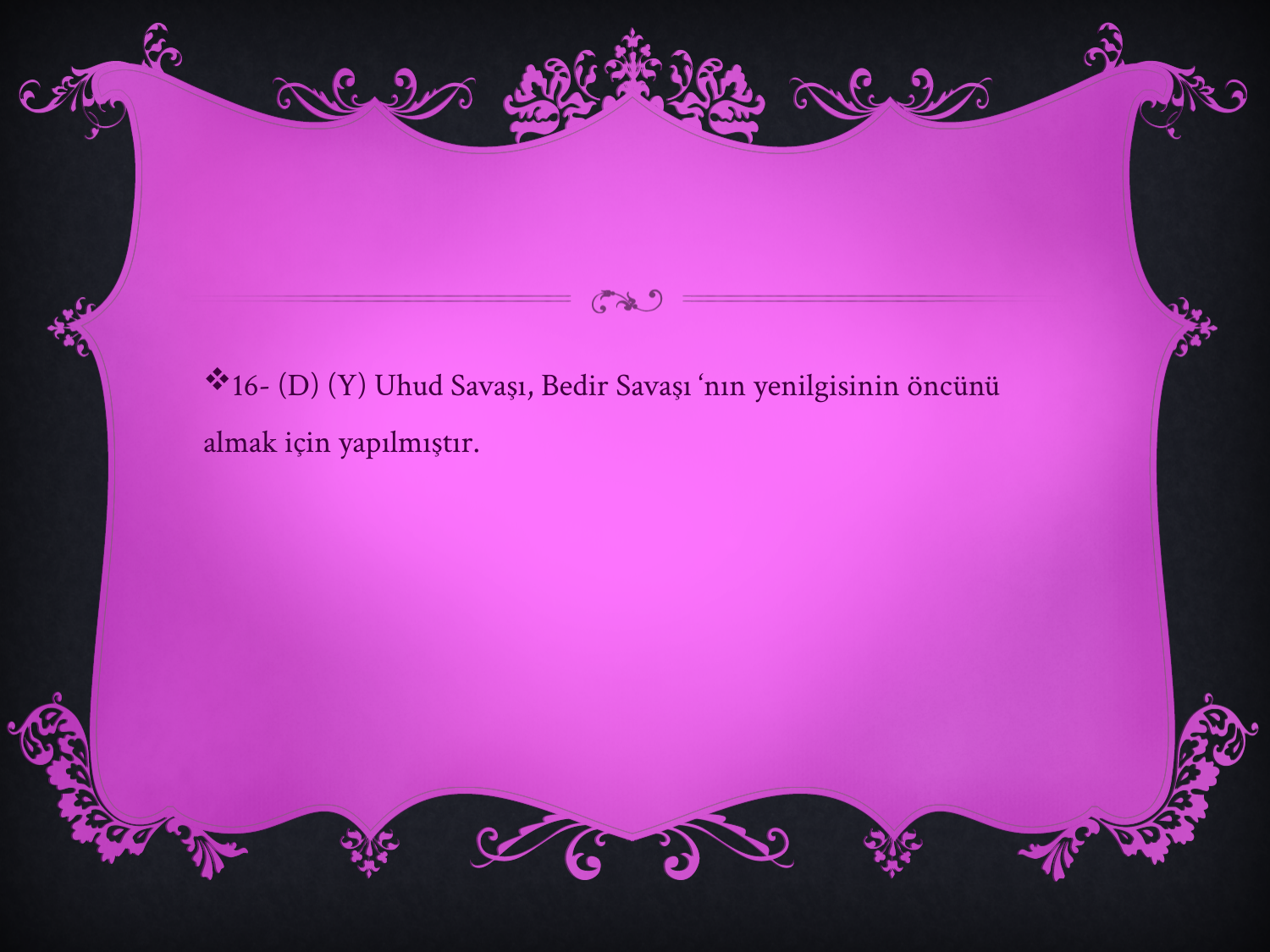

#
16- (D) (Y) Uhud Savaşı, Bedir Savaşı ‘nın yenilgisinin öncünü almak için yapılmıştır.